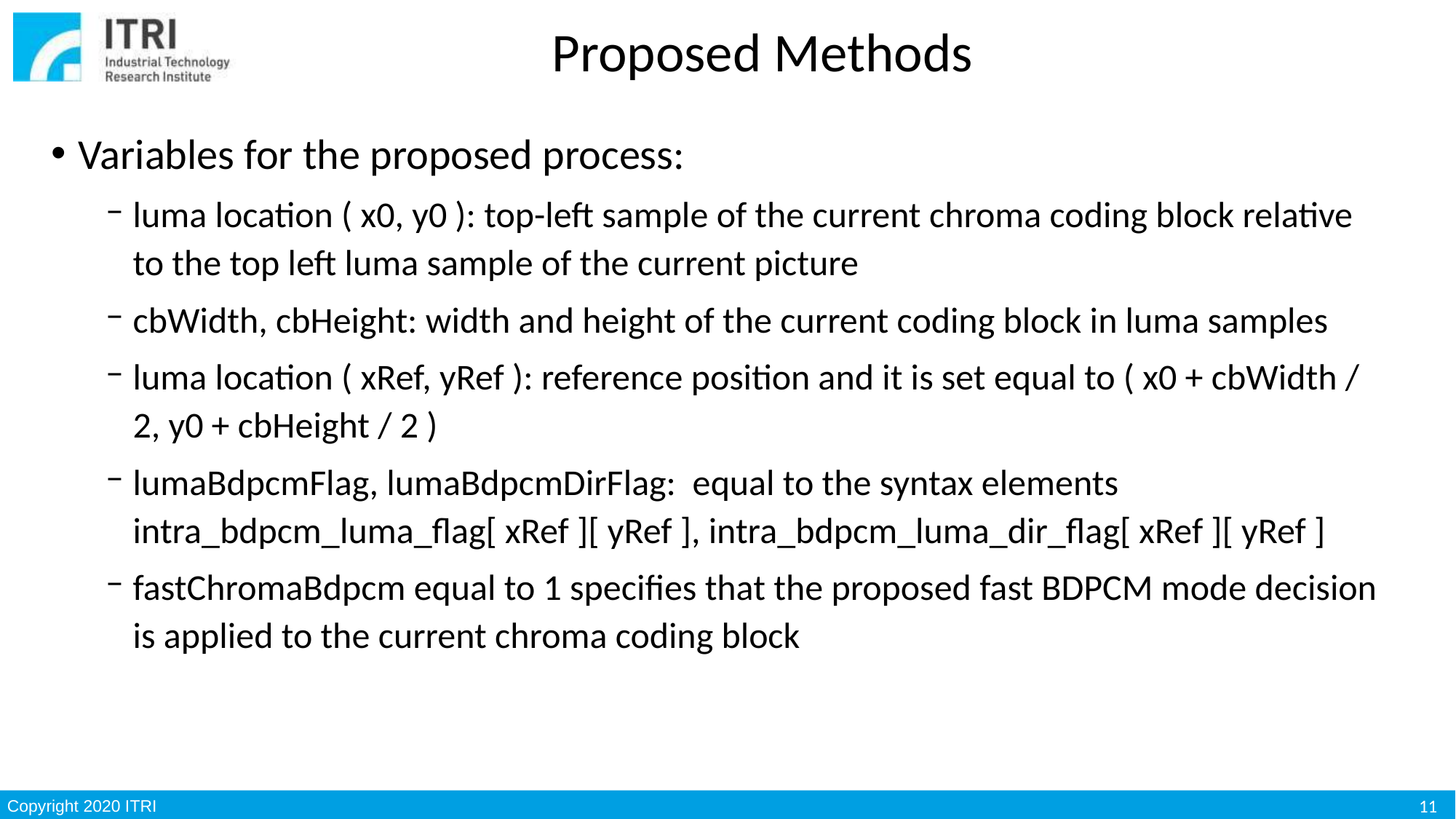

# Proposed Methods
Variables for the proposed process:
luma location ( x0, y0 ): top-left sample of the current chroma coding block relative to the top left luma sample of the current picture
cbWidth, cbHeight: width and height of the current coding block in luma samples
luma location ( xRef, yRef ): reference position and it is set equal to ( x0 + cbWidth / 2, y0 + cbHeight / 2 )
lumaBdpcmFlag, lumaBdpcmDirFlag:  equal to the syntax elements intra_bdpcm_luma_flag[ xRef ][ yRef ], intra_bdpcm_luma_dir_flag[ xRef ][ yRef ]
fastChromaBdpcm equal to 1 specifies that the proposed fast BDPCM mode decision is applied to the current chroma coding block